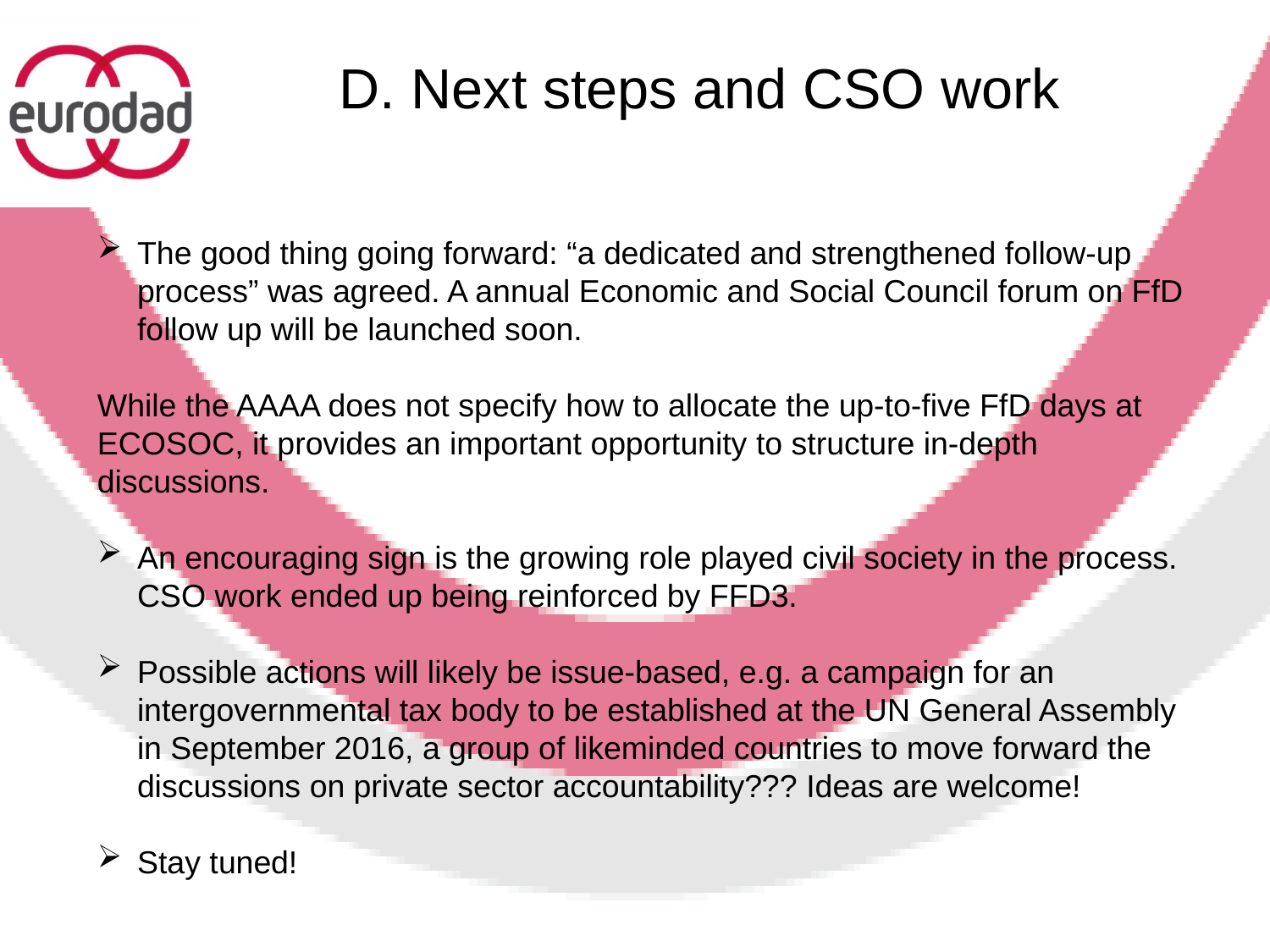

D. Next steps and CSO work
The good thing going forward: “a dedicated and strengthened follow-up process” was agreed. A annual Economic and Social Council forum on FfD follow up will be launched soon.

While the AAAA does not specify how to allocate the up-to-five FfD days at ECOSOC, it provides an important opportunity to structure in-depth discussions.

An encouraging sign is the growing role played civil society in the process. CSO work ended up being reinforced by FFD3.

Possible actions will likely be issue-based, e.g. a campaign for an intergovernmental tax body to be established at the UN General Assembly in September 2016, a group of likeminded countries to move forward the discussions on private sector accountability??? Ideas are welcome!

Stay tuned!